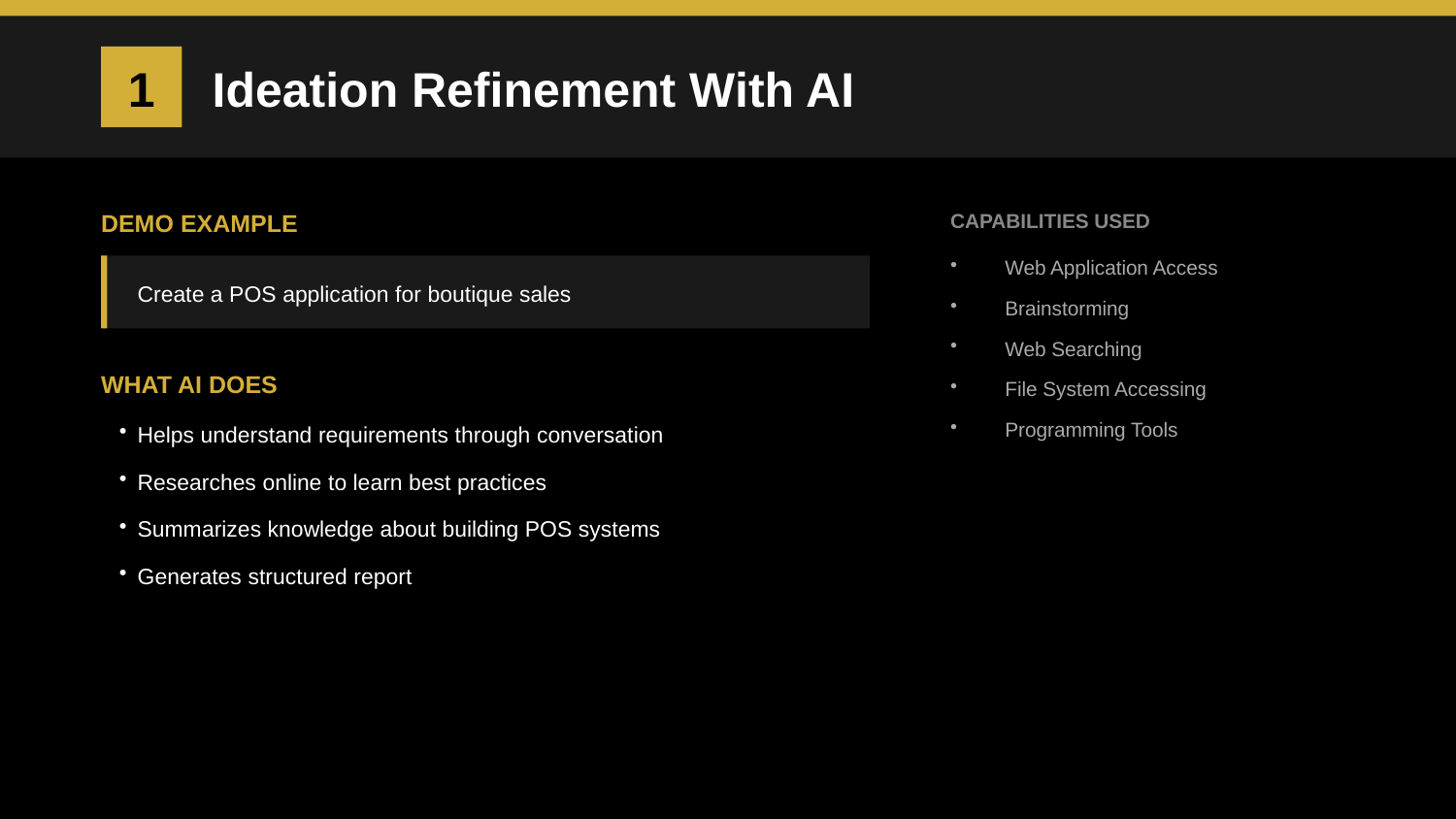

Ideation Refinement With AI
1
DEMO EXAMPLE
CAPABILITIES USED
Web Application Access
Brainstorming
Web Searching
File System Accessing
Programming Tools

Create a POS application for boutique sales
WHAT AI DOES
Helps understand requirements through conversation
Researches online to learn best practices
Summarizes knowledge about building POS systems
Generates structured report